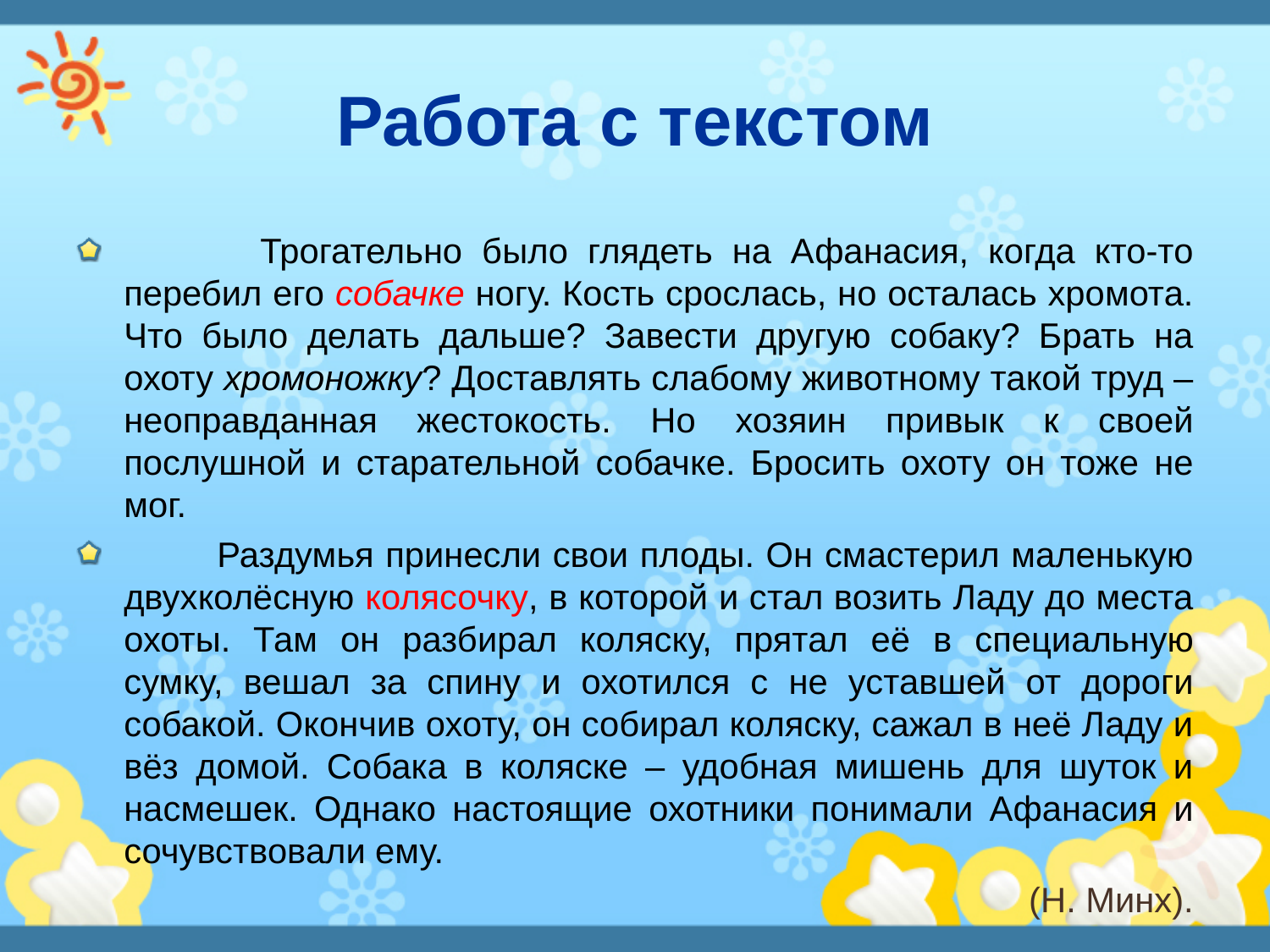

# Работа с текстом
       Трогательно было глядеть на Афанасия, когда кто-то перебил его собачке ногу. Кость срослась, но осталась хромота. Что было делать дальше? Завести другую собаку? Брать на охоту хромоножку? Доставлять слабому животному такой труд – неоправданная жестокость. Но хозяин привык к своей послушной и старательной собачке. Бросить охоту он тоже не мог.
        Раздумья принесли свои плоды. Он смастерил маленькую двухколёсную колясочку, в которой и стал возить Ладу до места охоты. Там он разбирал коляску, прятал её в специальную сумку, вешал за спину и охотился с не уставшей от дороги собакой. Окончив охоту, он собирал коляску, сажал в неё Ладу и вёз домой. Собака в коляске – удобная мишень для шуток и насмешек. Однако настоящие охотники понимали Афанасия и сочувствовали ему.
(Н. Минх).